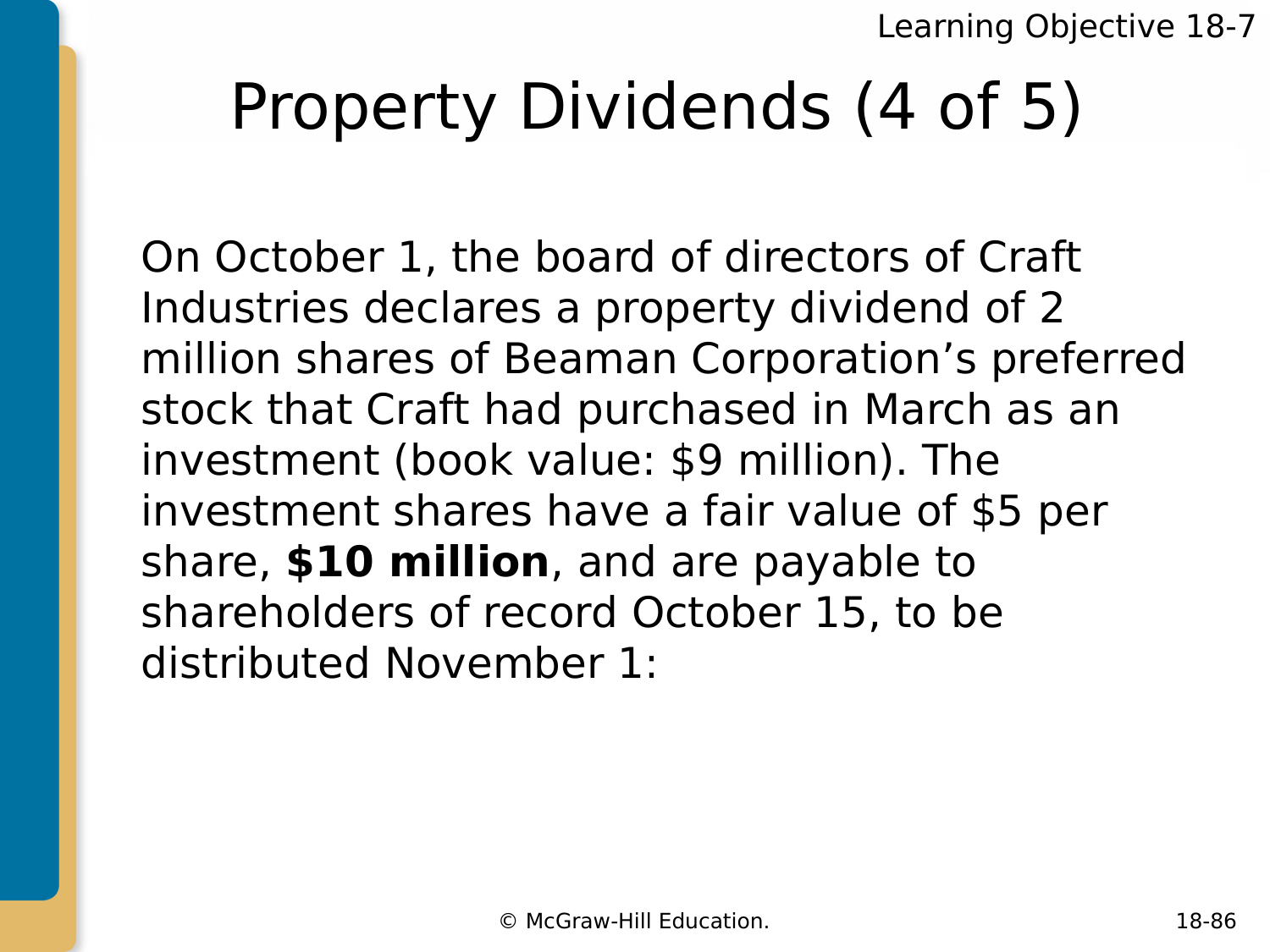

Learning Objective 18-7
# Property Dividends (4 of 5)
On October 1, the board of directors of Craft Industries declares a property dividend of 2 million shares of Beaman Corporation’s preferred stock that Craft had purchased in March as an investment (book value: $9 million). The investment shares have a fair value of $5 per share, $10 million, and are payable to shareholders of record October 15, to be distributed November 1: